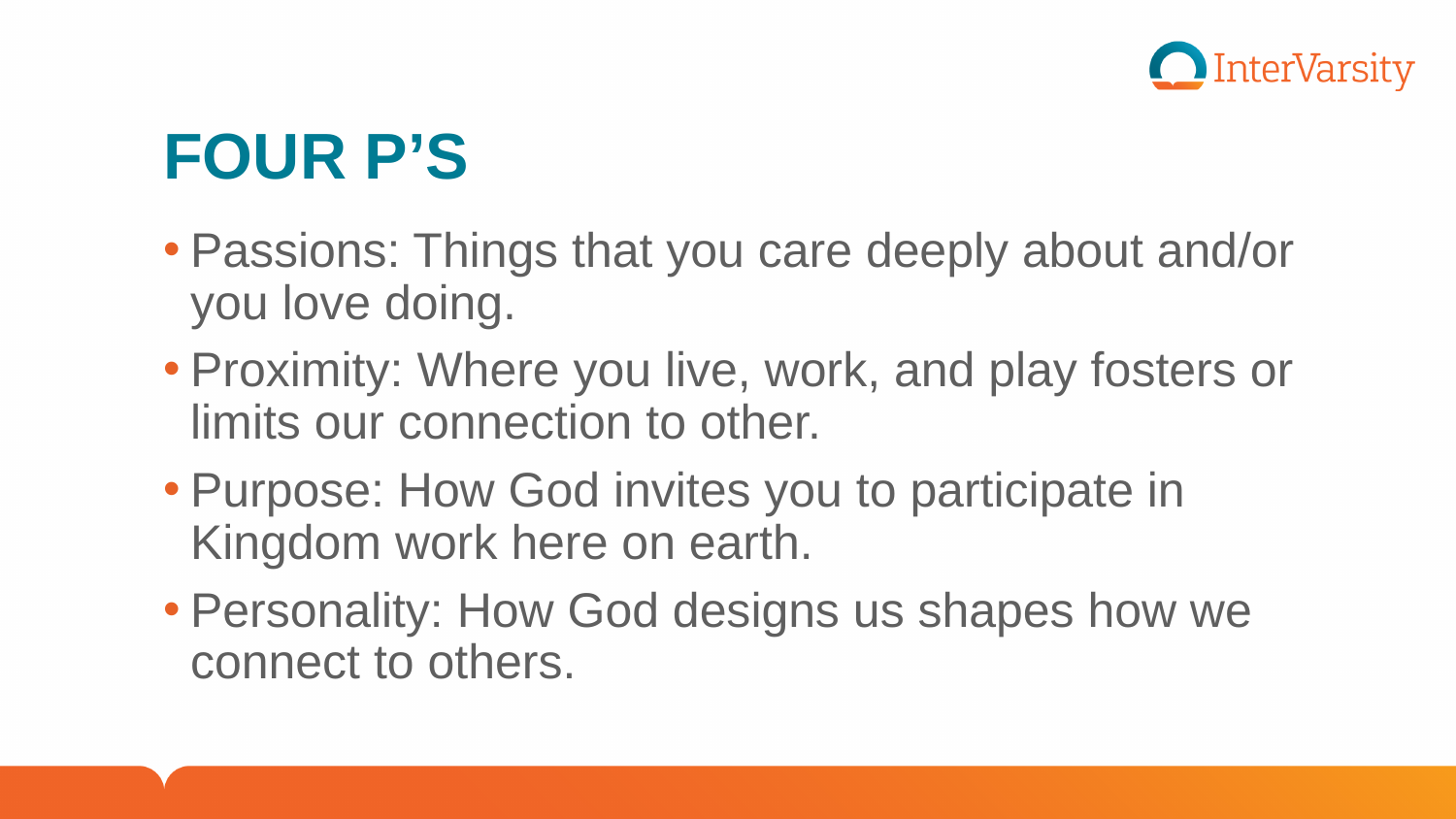

# FOUR P’S
Passions: Things that you care deeply about and/or you love doing.
Proximity: Where you live, work, and play fosters or limits our connection to other.
Purpose: How God invites you to participate in Kingdom work here on earth.
Personality: How God designs us shapes how we connect to others.